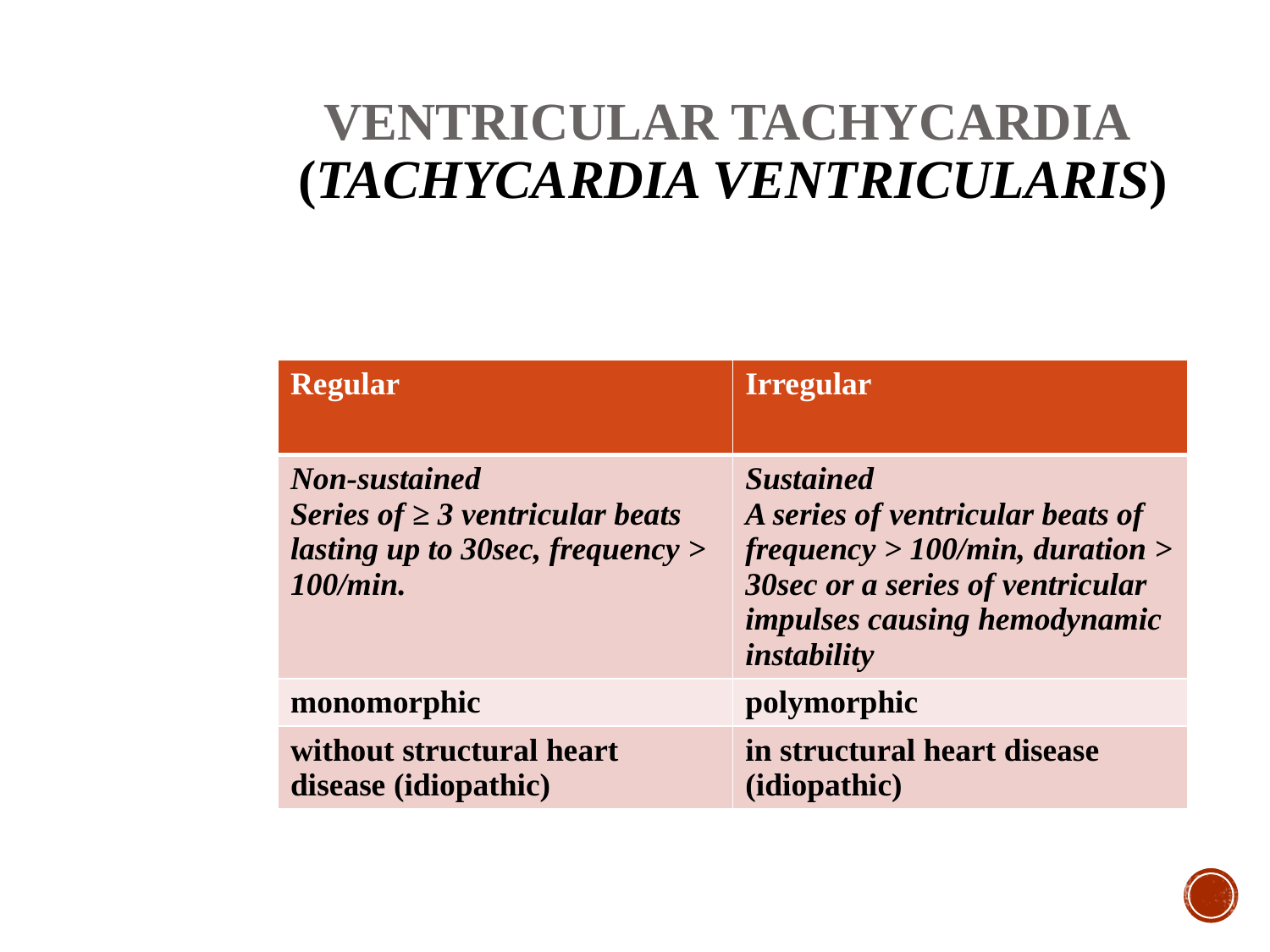

# VENTRICULAR TACHYCARDIA (Tachycardia ventricularis)
| Regular | Irregular |
| --- | --- |
| Non-sustained Series of ≥ 3 ventricular beats lasting up to 30sec, frequency > 100/min. | Sustained A series of ventricular beats of frequency > 100/min, duration > 30sec or a series of ventricular impulses causing hemodynamic instability |
| monomorphic | polymorphic |
| without structural heart disease (idiopathic) | in structural heart disease (idiopathic) |